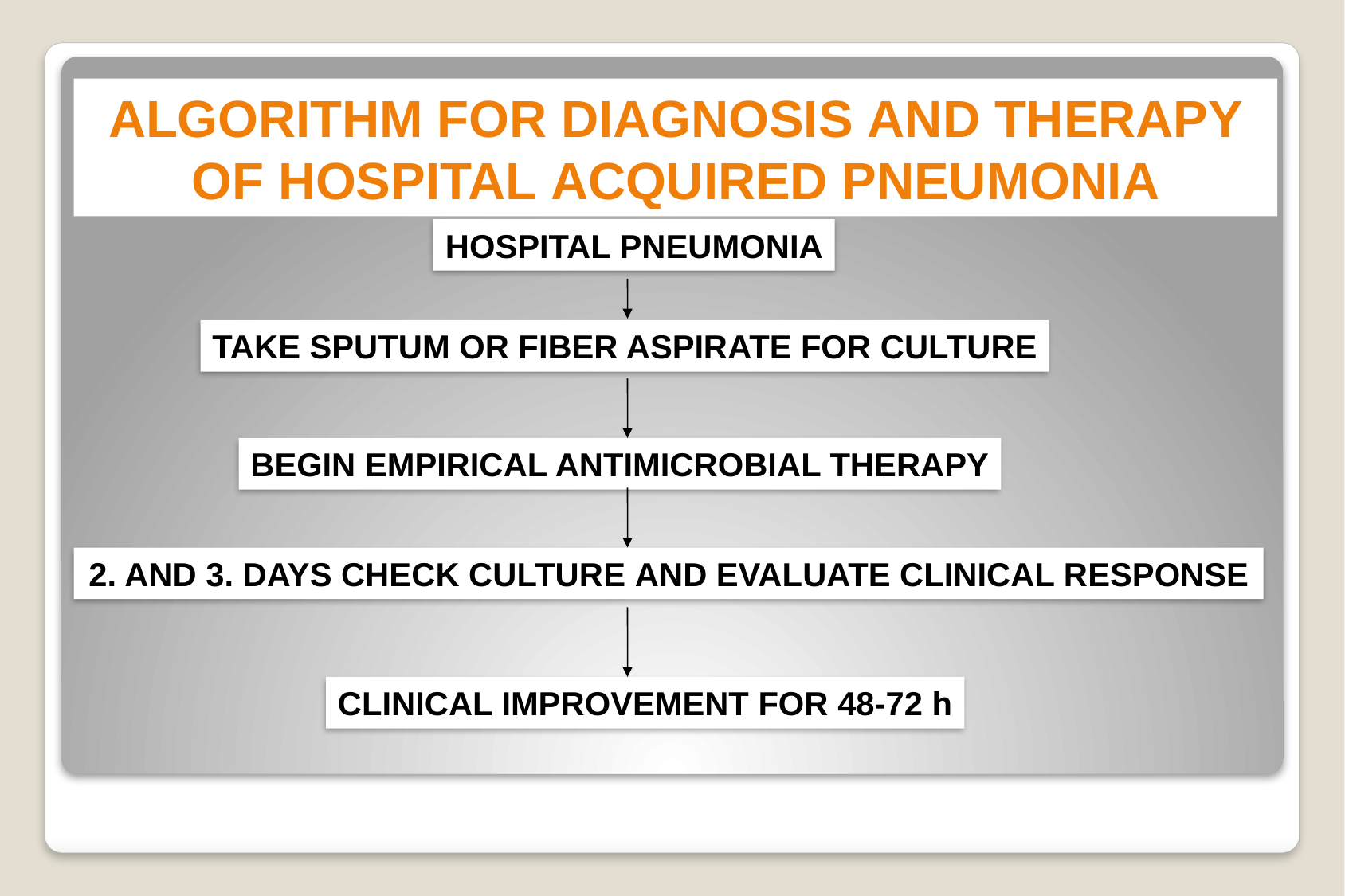

# ALGORITHM FOR DIAGNOSIS AND THERAPY OF HOSPITAL ACQUIRED PNEUMONIA
HOSPITAL PNEUMONIA

TAKE SPUTUM OR FIBER ASPIRATE FOR CULTURE

BEGIN EMPIRICAL ANTIMICROBIAL THERAPY

2. AND 3. DAYS CHECK CULTURE AND EVALUATE CLINICAL RESPONSE

CLINICAL IMPROVEMENT FOR 48-72 h